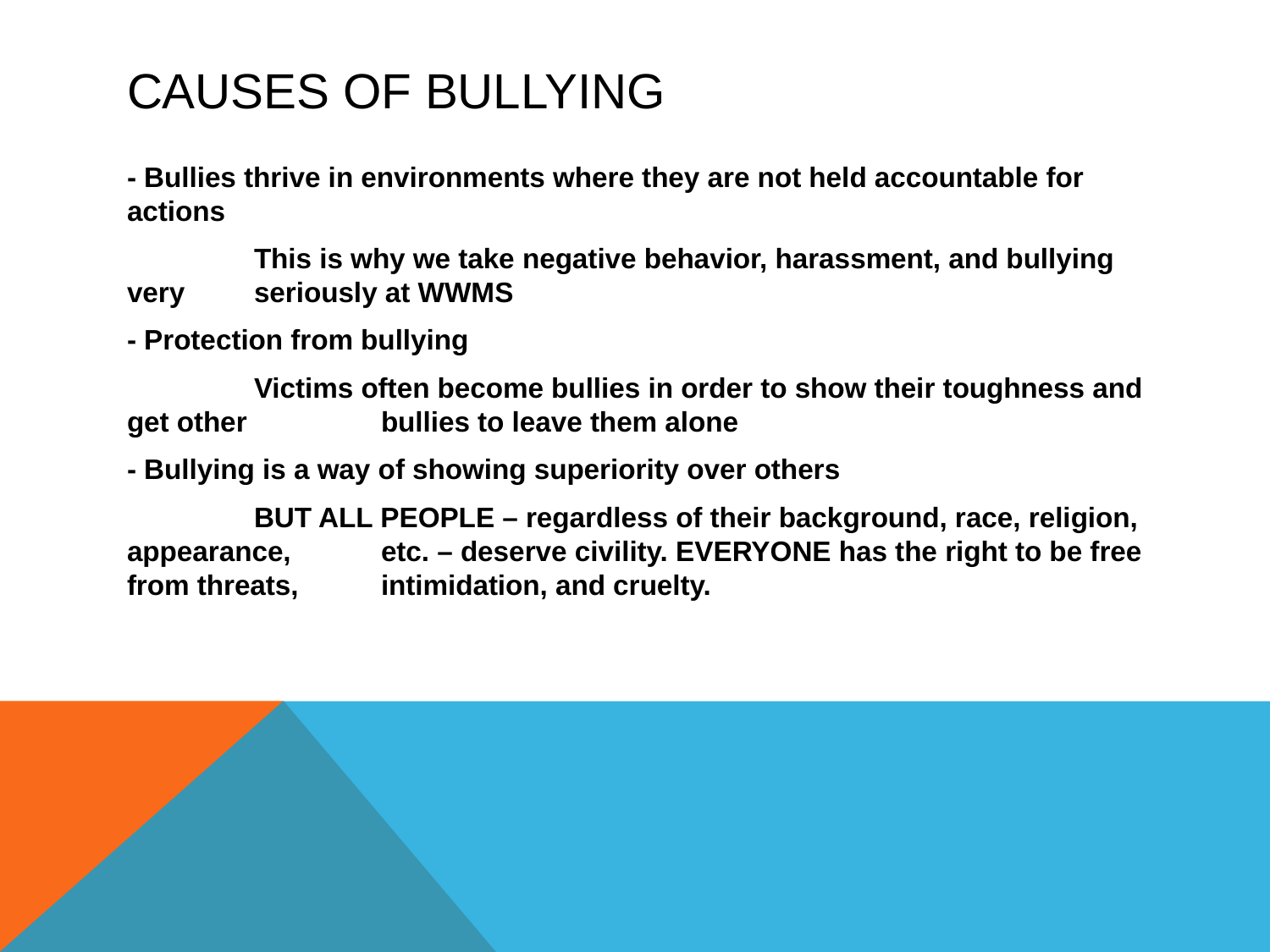

# Causes of bullying
- Bullies thrive in environments where they are not held accountable for actions
	This is why we take negative behavior, harassment, and bullying very 	seriously at WWMS
- Protection from bullying
	Victims often become bullies in order to show their toughness and get other 	bullies to leave them alone
- Bullying is a way of showing superiority over others
	BUT ALL PEOPLE – regardless of their background, race, religion, appearance, 	etc. – deserve civility. EVERYONE has the right to be free from threats, 	intimidation, and cruelty.